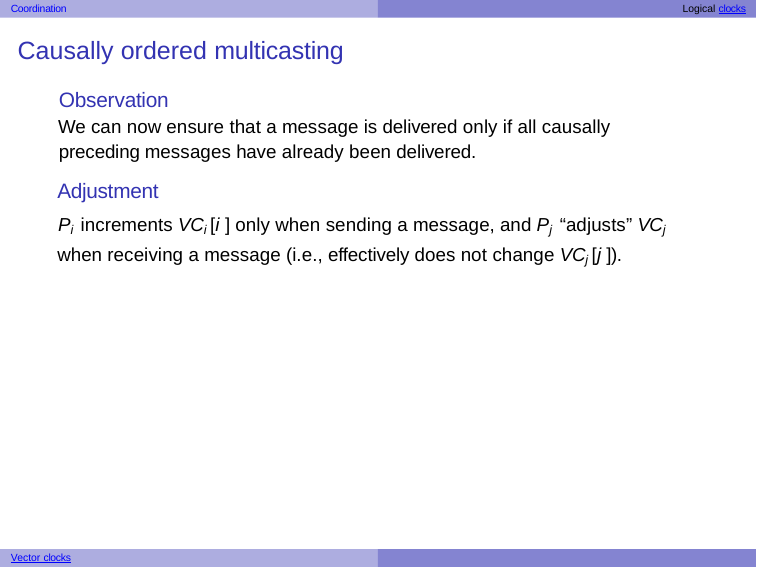

Coordination	Logical clocks
# Causally ordered multicasting
Observation
We can now ensure that a message is delivered only if all causally preceding messages have already been delivered.
Adjustment
Pi increments VCi [i ] only when sending a message, and Pj “adjusts” VCj
when receiving a message (i.e., effectively does not change VCj [j ]).

Vector clocks